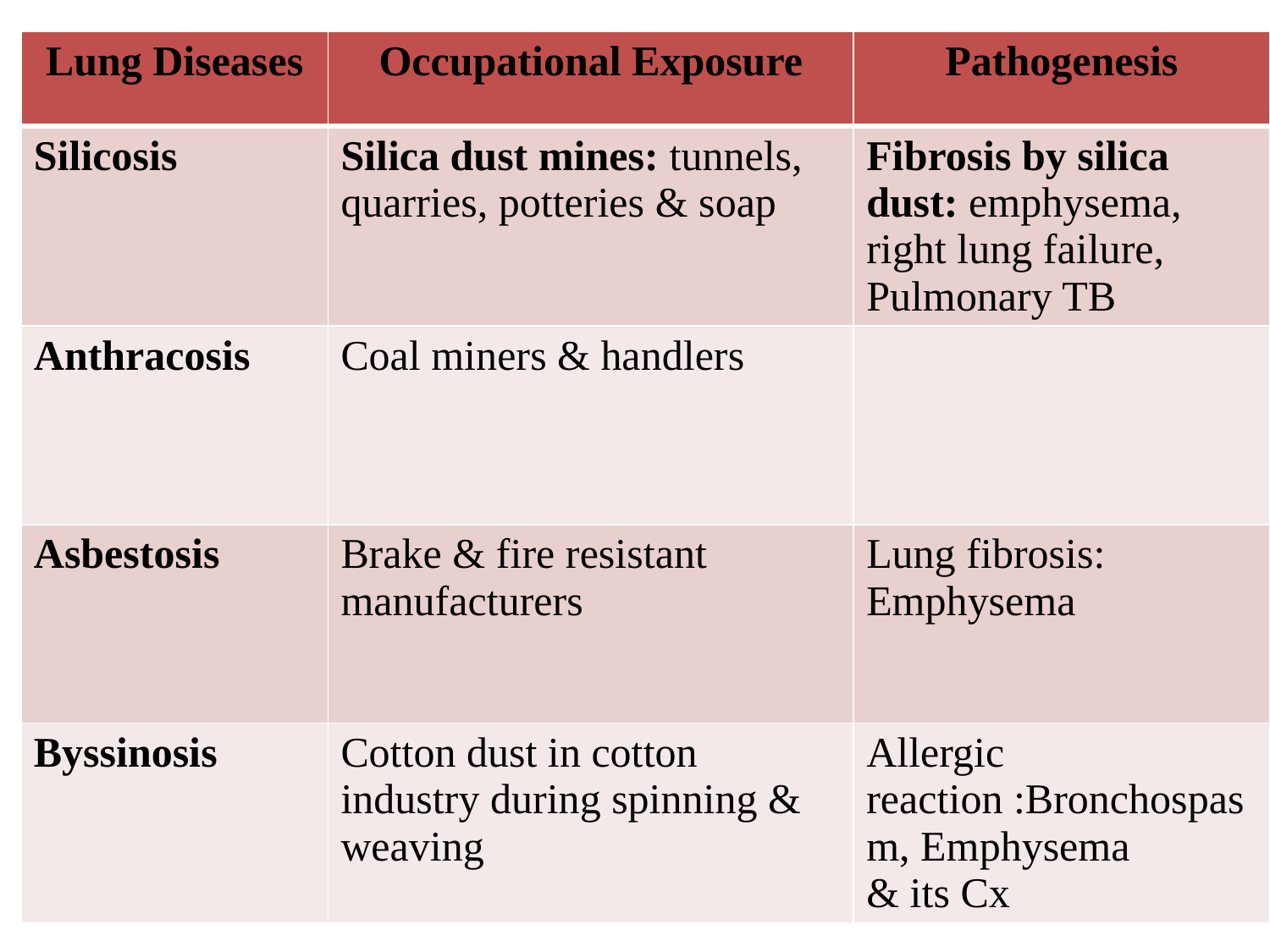

| Lung Diseases | Occupational Exposure | Pathogenesis |
| --- | --- | --- |
| Silicosis | Silica dust mines: tunnels, quarries, potteries & soap | Fibrosis by silica dust: emphysema, right lung failure, Pulmonary TB |
| Anthracosis | Coal miners & handlers |  |
| Asbestosis | Brake & fire resistant manufacturers | Lung fibrosis: Emphysema |
| Byssinosis | Cotton dust in cotton industry during spinning & weaving | Allergic reaction :Bronchospasm, Emphysema & its Cx |